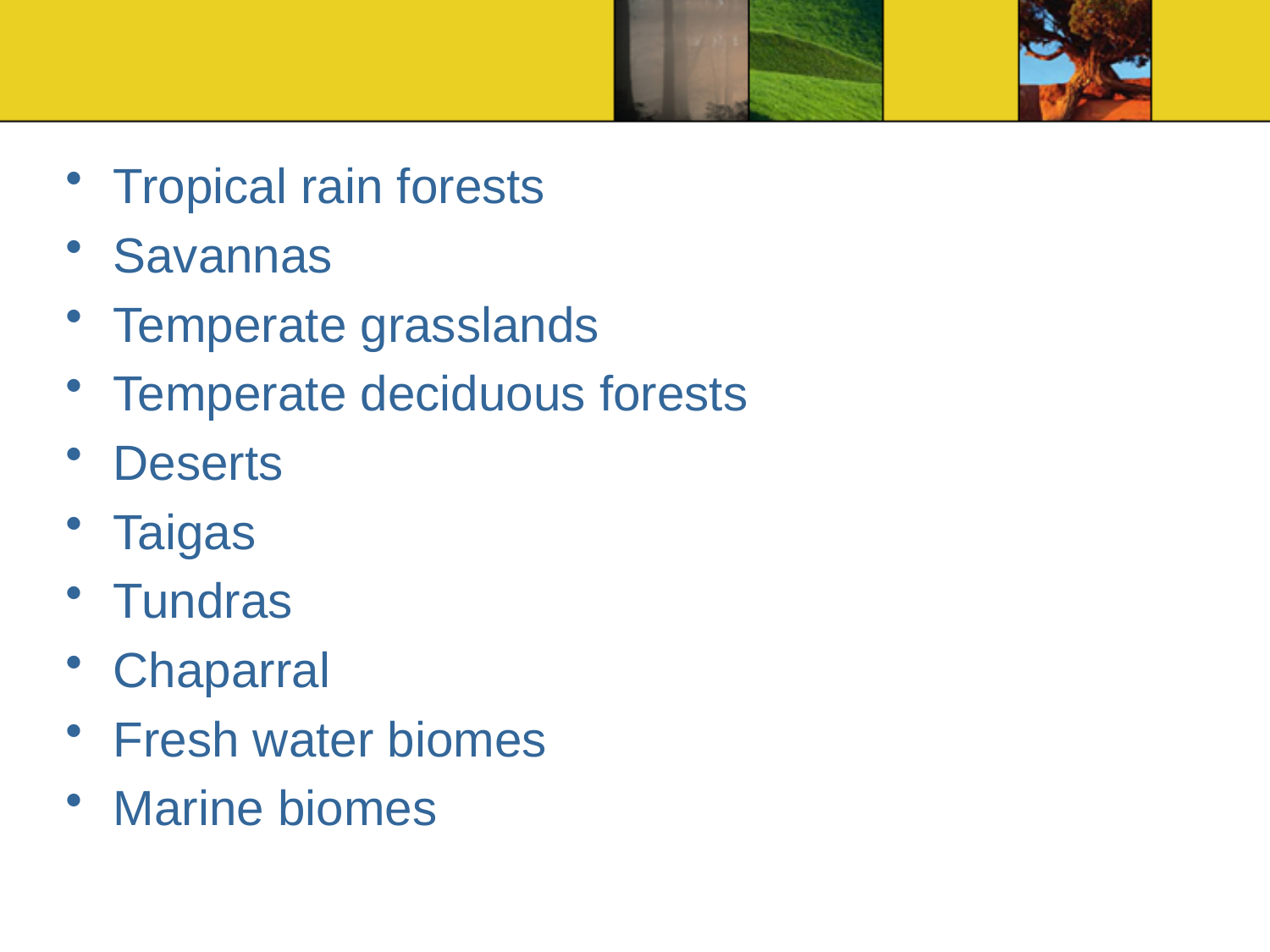

Tropical rain forests
Savannas
Temperate grasslands
Temperate deciduous forests
Deserts
Taigas
Tundras
Chaparral
Fresh water biomes
Marine biomes